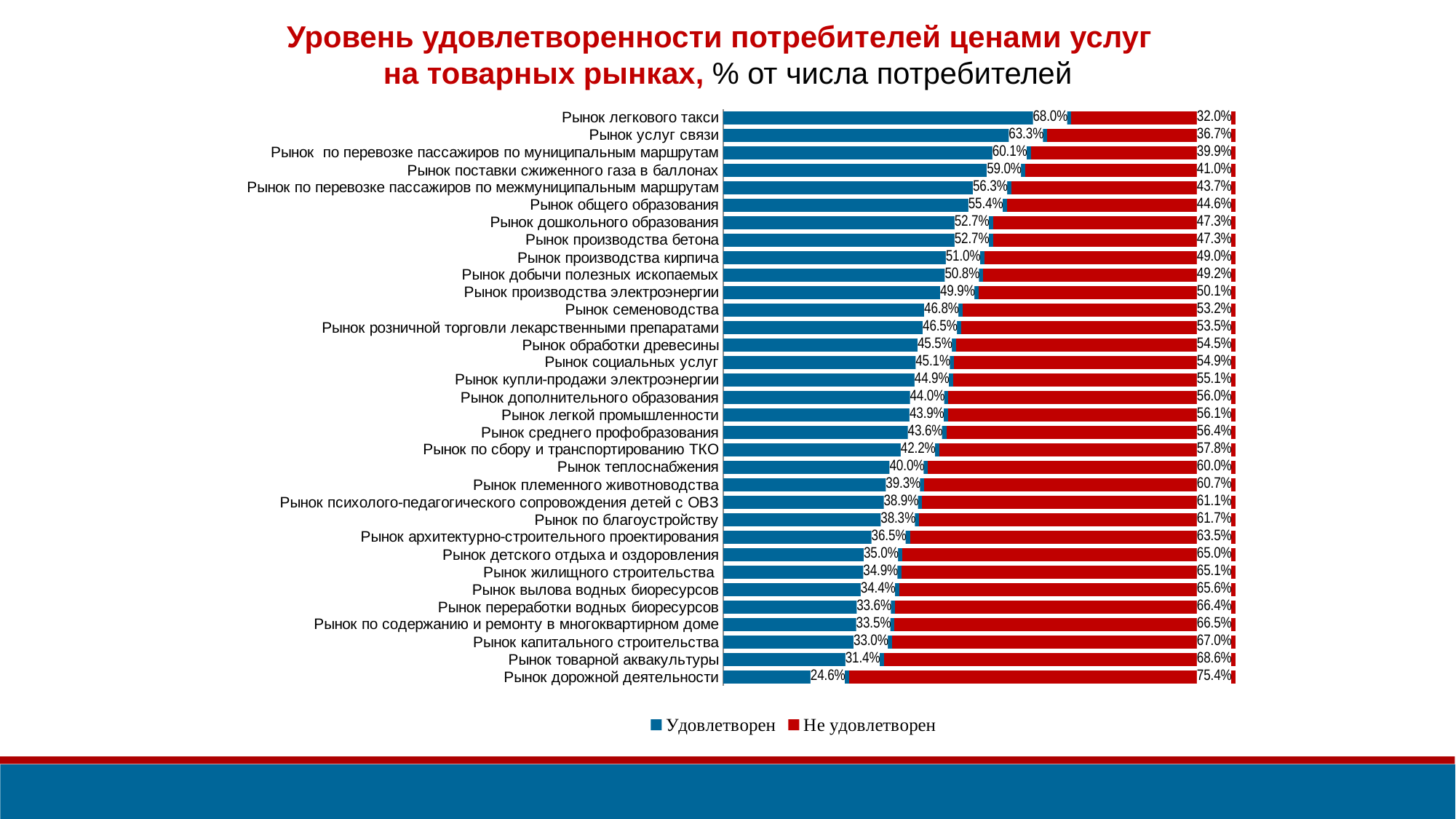

Уровень удовлетворенности потребителей ценами услуг
на товарных рынках, % от числа потребителей

### Chart

| Category | Удовлетворен | Не удовлетворен |
|---|---|---|
| Рынок легкового такси | 0.68 | 0.32 |
| Рынок услуг связи | 0.633 | 0.367 |
| Рынок  по перевозке пассажиров по муниципальным маршрутам | 0.601 | 0.399 |
| Рынок поставки сжиженного газа в баллонах | 0.59 | 0.41 |
| Рынок по перевозке пассажиров по межмуниципальным маршрутам | 0.563 | 0.437 |
| Рынок общего образования | 0.554 | 0.446 |
| Рынок дошкольного образования | 0.527 | 0.473 |
| Рынок производства бетона | 0.527 | 0.473 |
| Рынок производства кирпича | 0.51 | 0.49 |
| Рынок добычи полезных ископаемых | 0.508 | 0.492 |
| Рынок производства электроэнергии | 0.499 | 0.501 |
| Рынок семеноводства | 0.468 | 0.532 |
| Рынок розничной торговли лекарственными препаратами | 0.465 | 0.535 |
| Рынок обработки древесины | 0.455 | 0.545 |
| Рынок социальных услуг | 0.451 | 0.549 |
| Рынок купли-продажи электроэнергии | 0.449 | 0.551 |
| Рынок дополнительного образования | 0.44 | 0.56 |
| Рынок легкой промышленности | 0.439 | 0.561 |
| Рынок среднего профобразования | 0.436 | 0.564 |
| Рынок по сбору и транспортированию ТКО | 0.422 | 0.578 |
| Рынок теплоснабжения | 0.4 | 0.6 |
| Рынок племенного животноводства | 0.393 | 0.607 |
| Рынок психолого-педагогического сопровождения детей с ОВЗ | 0.389 | 0.611 |
| Рынок по благоустройству | 0.383 | 0.617 |
| Рынок архитектурно-строительного проектирования | 0.365 | 0.635 |
| Рынок детского отдыха и оздоровления | 0.35 | 0.65 |
| Рынок жилищного строительства  | 0.349 | 0.651 |
| Рынок вылова водных биоресурсов | 0.344 | 0.656 |
| Рынок переработки водных биоресурсов | 0.336 | 0.664 |
| Рынок по содержанию и ремонту в многоквартирном доме | 0.335 | 0.665 |
| Рынок капитального строительства | 0.33 | 0.67 |
| Рынок товарной аквакультуры | 0.314 | 0.686 |
| Рынок дорожной деятельности | 0.246 | 0.754 |
ЦЕНА